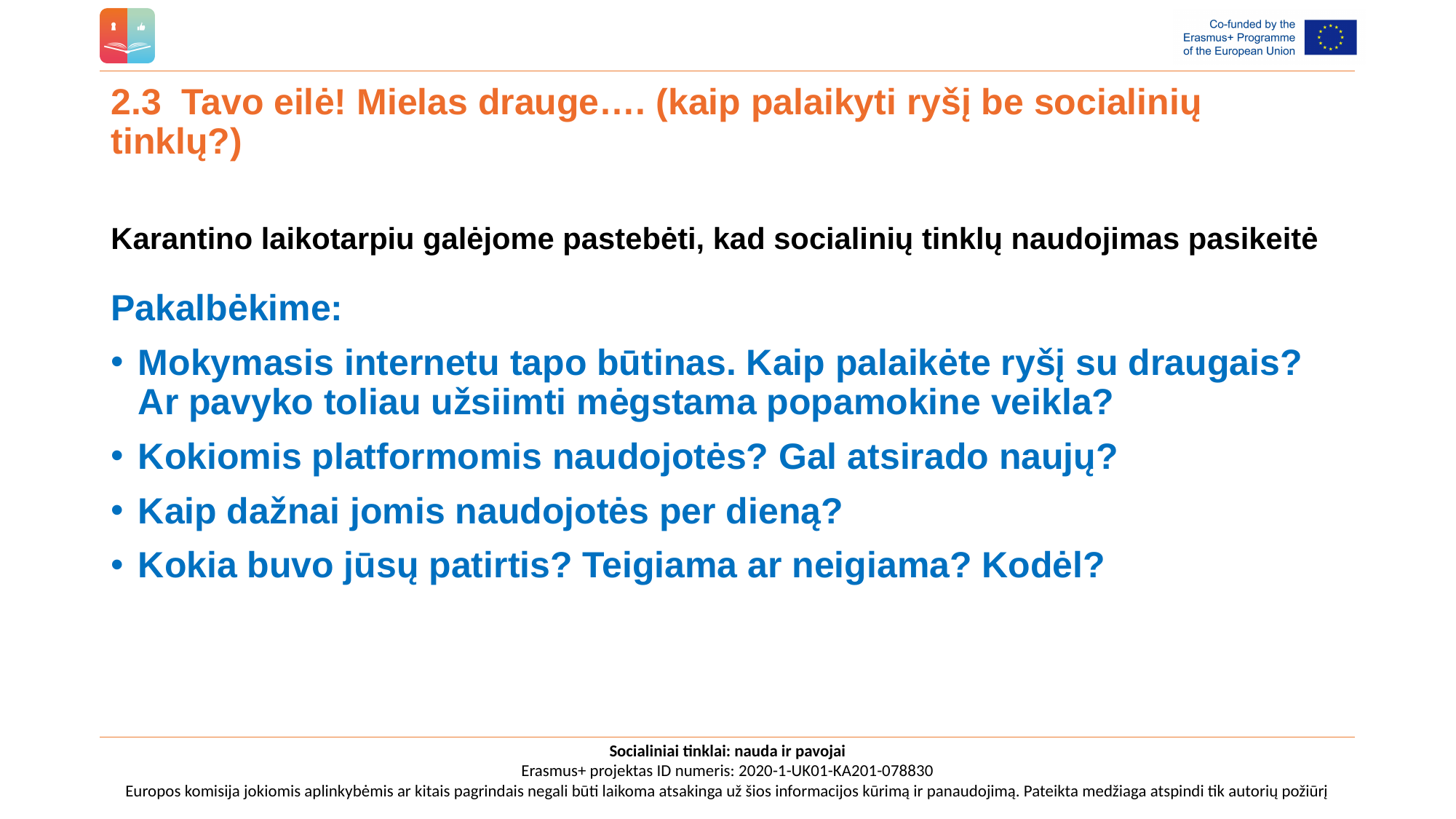

# 2.3  Tavo eilė! Mielas drauge…. (kaip palaikyti ryšį be socialinių tinklų?)
Karantino laikotarpiu galėjome pastebėti, kad socialinių tinklų naudojimas pasikeitė

Pakalbėkime:
Mokymasis internetu tapo būtinas. Kaip palaikėte ryšį su draugais? Ar pavyko toliau užsiimti mėgstama popamokine veikla?
Kokiomis platformomis naudojotės? Gal atsirado naujų?
Kaip dažnai jomis naudojotės per dieną?
Kokia buvo jūsų patirtis? Teigiama ar neigiama? Kodėl?
Socialiniai tinklai: nauda ir pavojai
Erasmus+ projektas ID numeris: 2020-1-UK01-KA201-078830
Europos komisija jokiomis aplinkybėmis ar kitais pagrindais negali būti laikoma atsakinga už šios informacijos kūrimą ir panaudojimą. Pateikta medžiaga atspindi tik autorių požiūrį